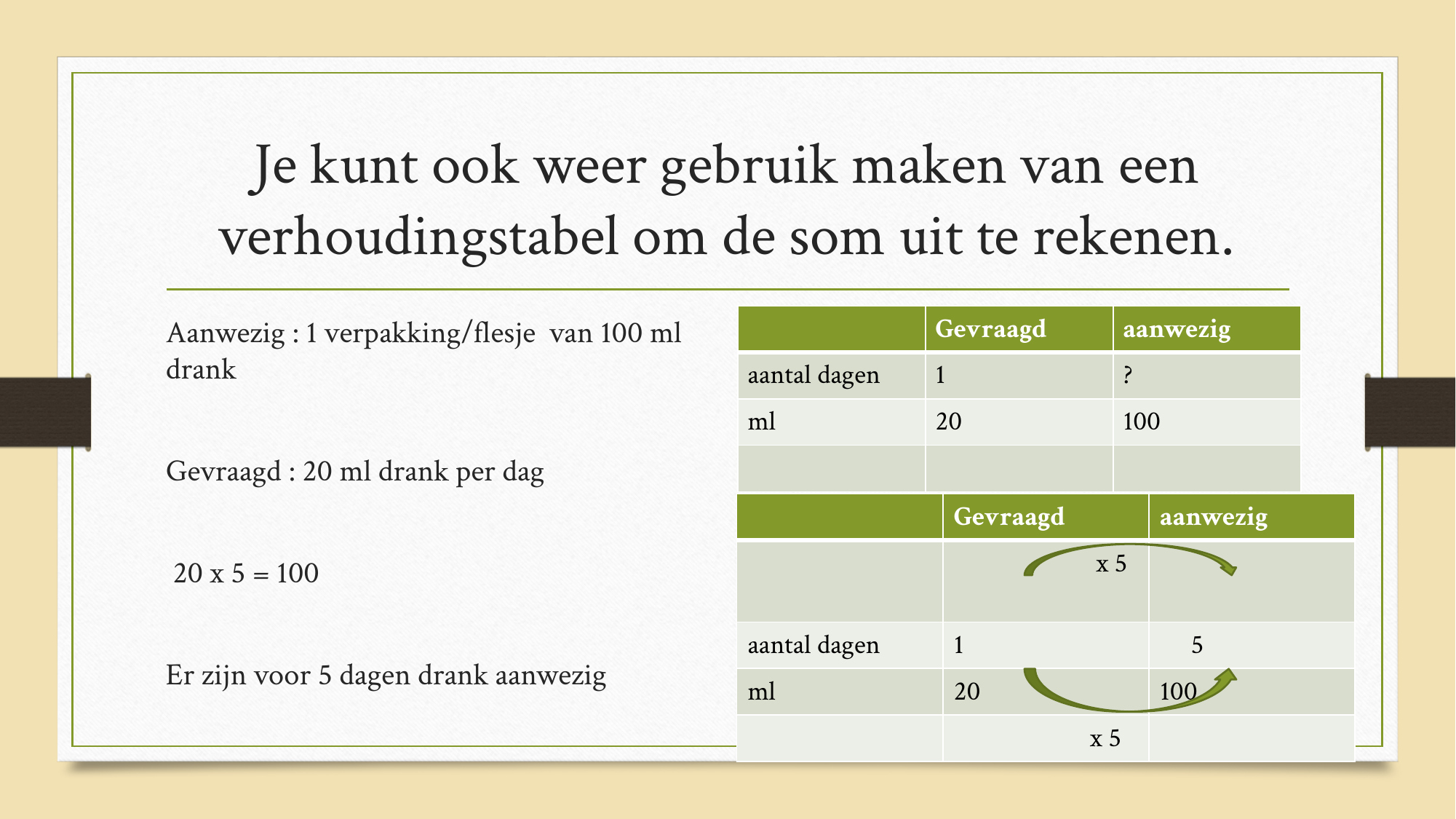

# Je kunt ook weer gebruik maken van een verhoudingstabel om de som uit te rekenen.
Aanwezig : 1 verpakking/flesje  van 100 ml drank

Gevraagd : 20 ml drank per dag

 20 x 5 = 100

Er zijn voor 5 dagen drank aanwezig

|  | Gevraagd | aanwezig |
| --- | --- | --- |
| aantal dagen | 1 | ? |
| ml | 20 | 100 |
|  |  |  |
|  | Gevraagd | aanwezig |
| --- | --- | --- |
|  | x 5 |  |
| aantal dagen | 1 | 5 |
| ml | 20 | 100 |
|  | x 5 |  |